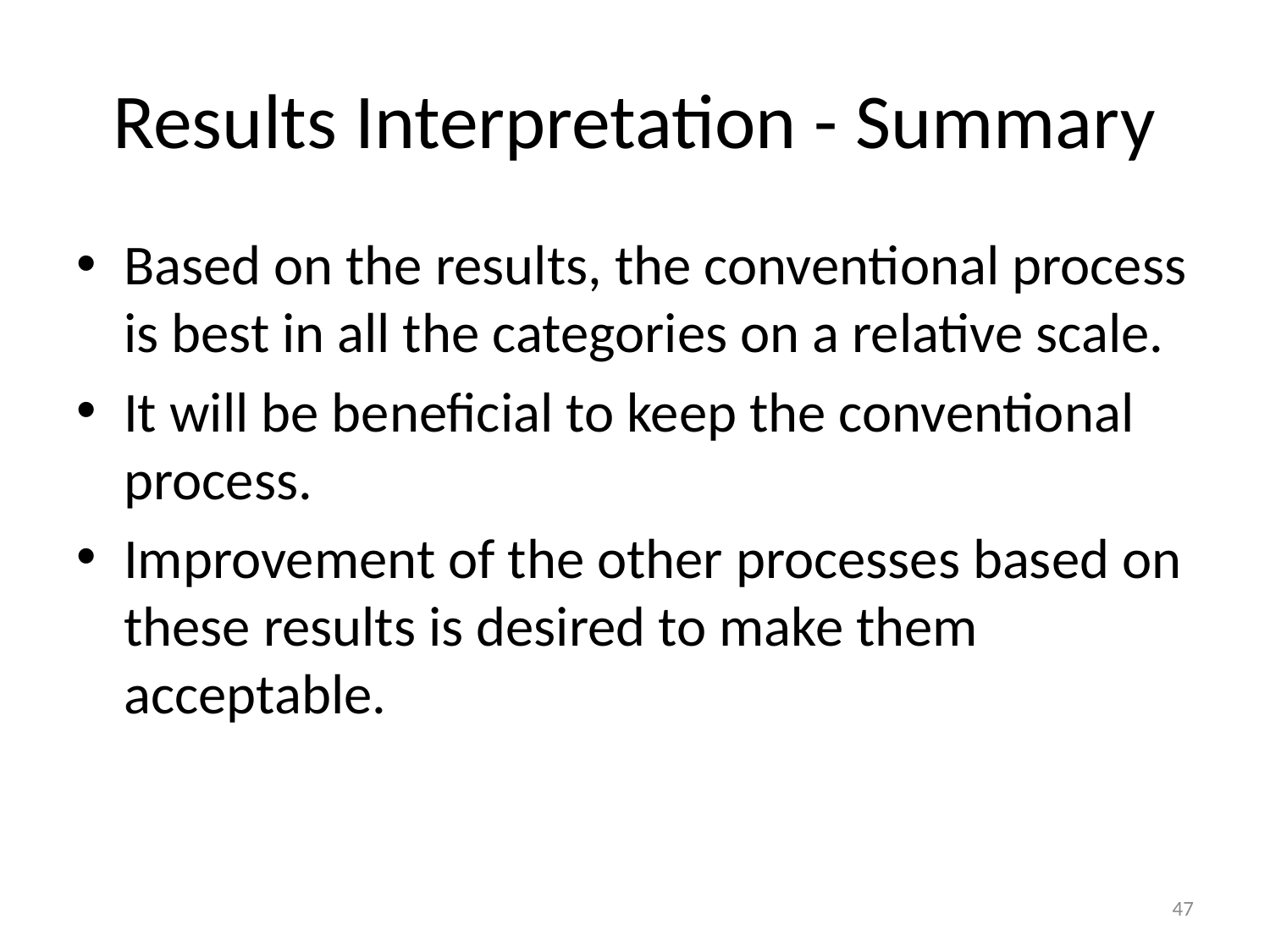

# Results Interpretation - Summary
Based on the results, the conventional process is best in all the categories on a relative scale.
It will be beneficial to keep the conventional process.
Improvement of the other processes based on these results is desired to make them acceptable.
47